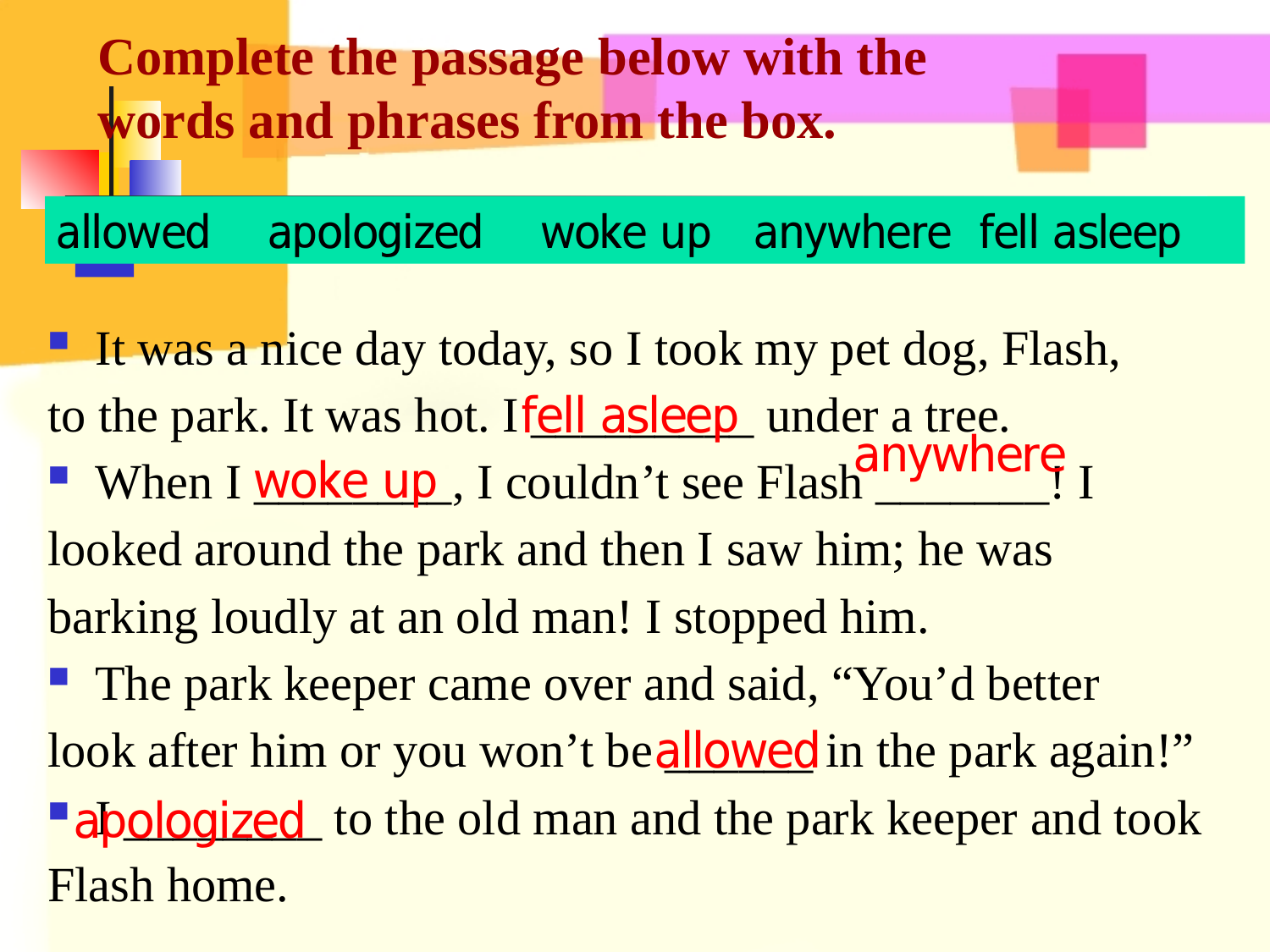

# Complete the passage below with the words and phrases from the box.
allowed    apologized    woke up   anywhere  fell asleep
It was a nice day today, so I took my pet dog, Flash,
to the park. It was hot. I _________ under a tree.
When I ________, I couldn’t see Flash _______! I
looked around the park and then I saw him; he was
barking loudly at an old man! I stopped him.
The park keeper came over and said, “You’d better
look after him or you won’t be ______ in the park again!”
I ________ to the old man and the park keeper and took
Flash home.
fell asleep
anywhere
woke up
allowed
apologized